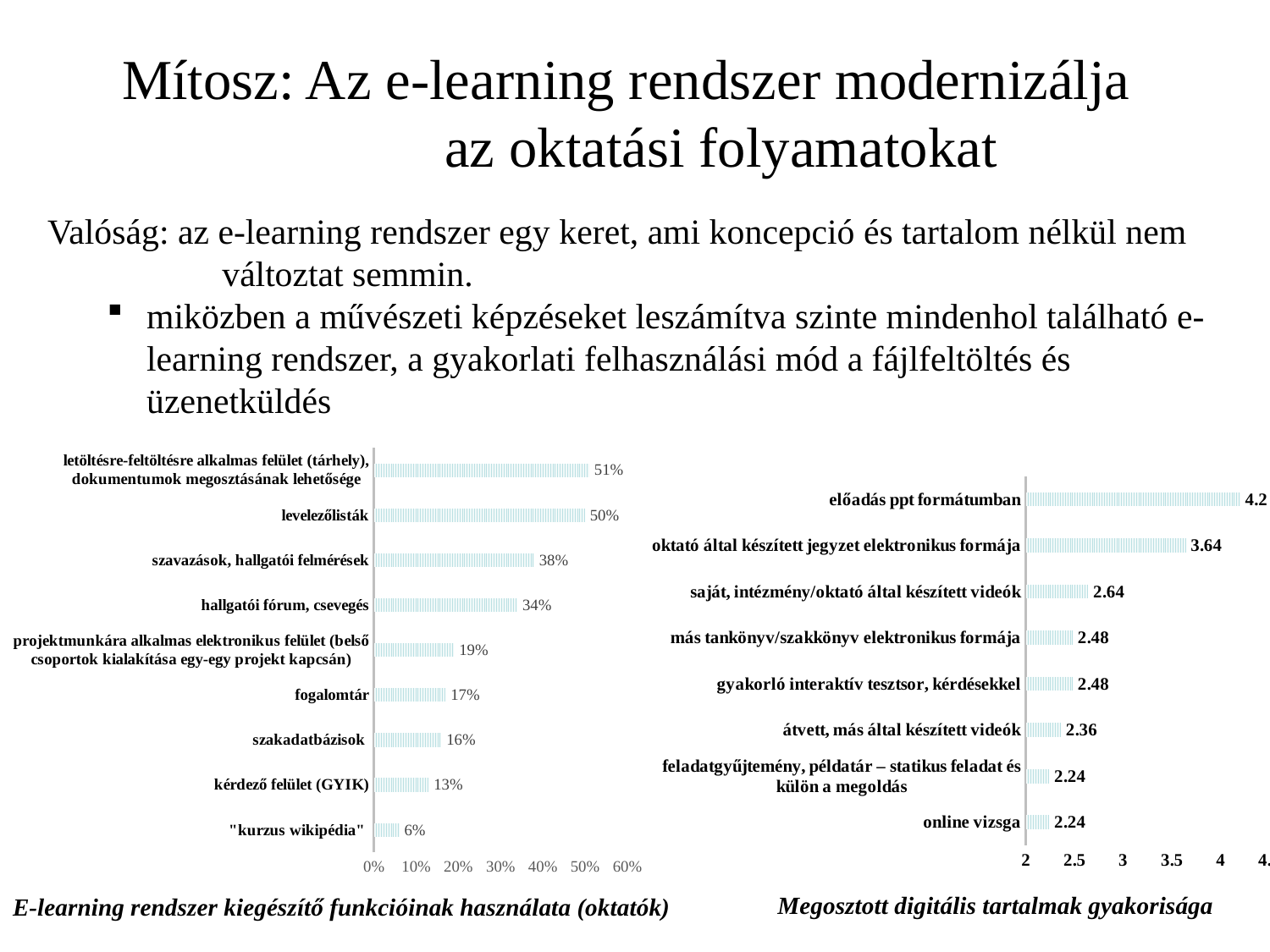

# Mítosz: Az e-learning rendszer modernizálja az oktatási folyamatokat
Valóság: az e-learning rendszer egy keret, ami koncepció és tartalom nélkül nem változtat semmin.
miközben a művészeti képzéseket leszámítva szinte mindenhol található e-learning rendszer, a gyakorlati felhasználási mód a fájlfeltöltés és üzenetküldés

### Chart

| Category |  |
|---|---|
| "kurzus wikipédia"  | 0.06000000000000003 |
| kérdező felület (GYIK) | 0.13 |
| szakadatbázisok  | 0.16 |
| fogalomtár | 0.17 |
| projektmunkára alkalmas elektronikus felület (belső csoportok kialakítása egy-egy projekt kapcsán) | 0.19 |
| hallgatói fórum, csevegés | 0.34 |
| szavazások, hallgatói felmérések | 0.3800000000000004 |
| levelezőlisták | 0.5 |
| letöltésre-feltöltésre alkalmas felület (tárhely), dokumentumok megosztásának lehetősége | 0.51 |

### Chart

| Category |  |
|---|---|
| online vizsga | 2.24 |
| feladatgyűjtemény, példatár – statikus feladat és külön a megoldás | 2.24 |
| átvett, más által készített videók | 2.36 |
| gyakorló interaktív tesztsor, kérdésekkel | 2.48 |
| más tankönyv/szakkönyv elektronikus formája | 2.48 |
| saját, intézmény/oktató által készített videók | 2.64 |
| oktató által készített jegyzet elektronikus formája | 3.64 |
| előadás ppt formátumban | 4.2 |
Megosztott digitális tartalmak gyakorisága
E-learning rendszer kiegészítő funkcióinak használata (oktatók)